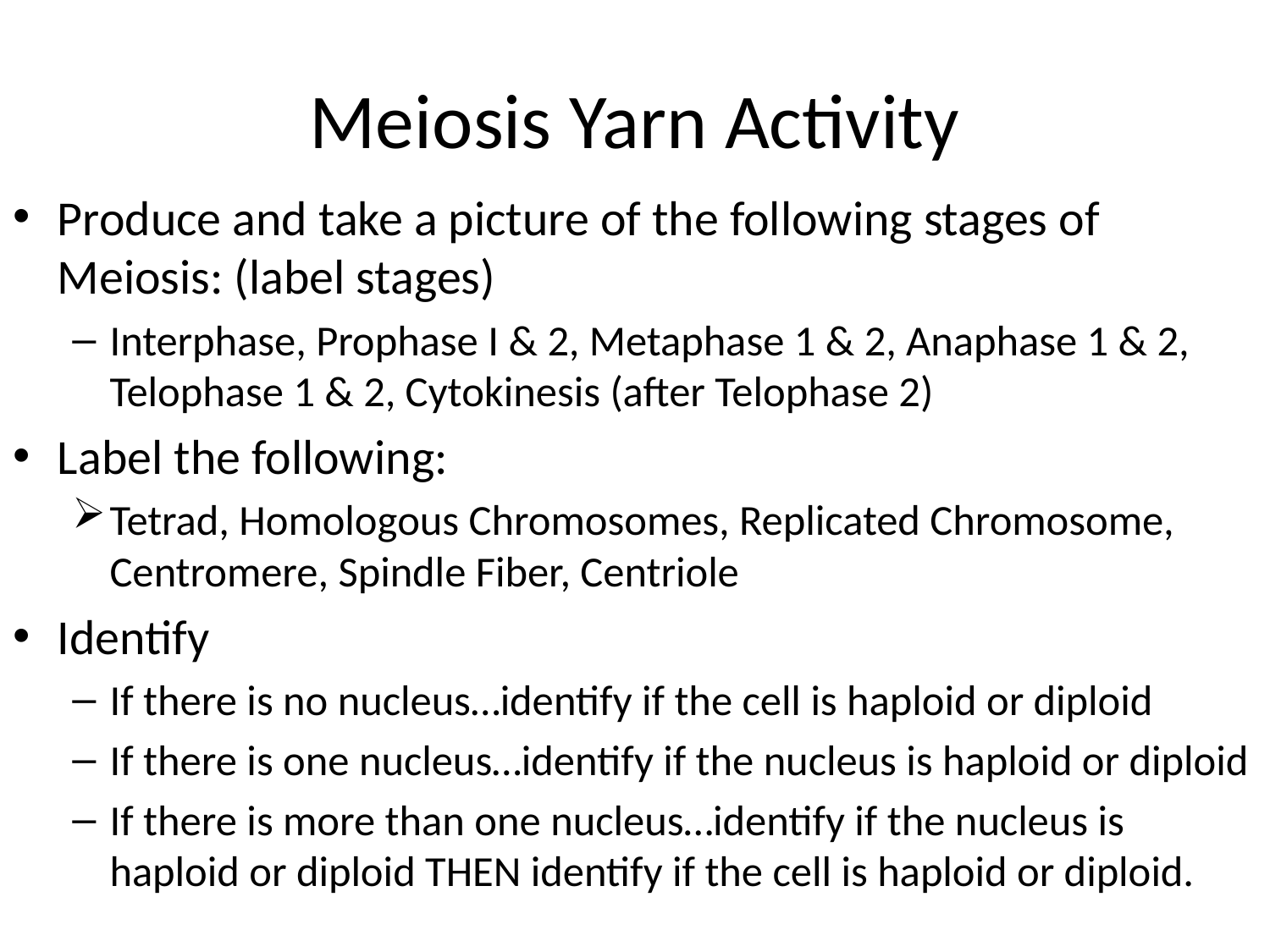

# Meiosis Yarn Activity
Produce and take a picture of the following stages of Meiosis: (label stages)
Interphase, Prophase I & 2, Metaphase 1 & 2, Anaphase 1 & 2, Telophase 1 & 2, Cytokinesis (after Telophase 2)
Label the following:
Tetrad, Homologous Chromosomes, Replicated Chromosome, Centromere, Spindle Fiber, Centriole
Identify
If there is no nucleus…identify if the cell is haploid or diploid
If there is one nucleus…identify if the nucleus is haploid or diploid
If there is more than one nucleus…identify if the nucleus is haploid or diploid THEN identify if the cell is haploid or diploid.